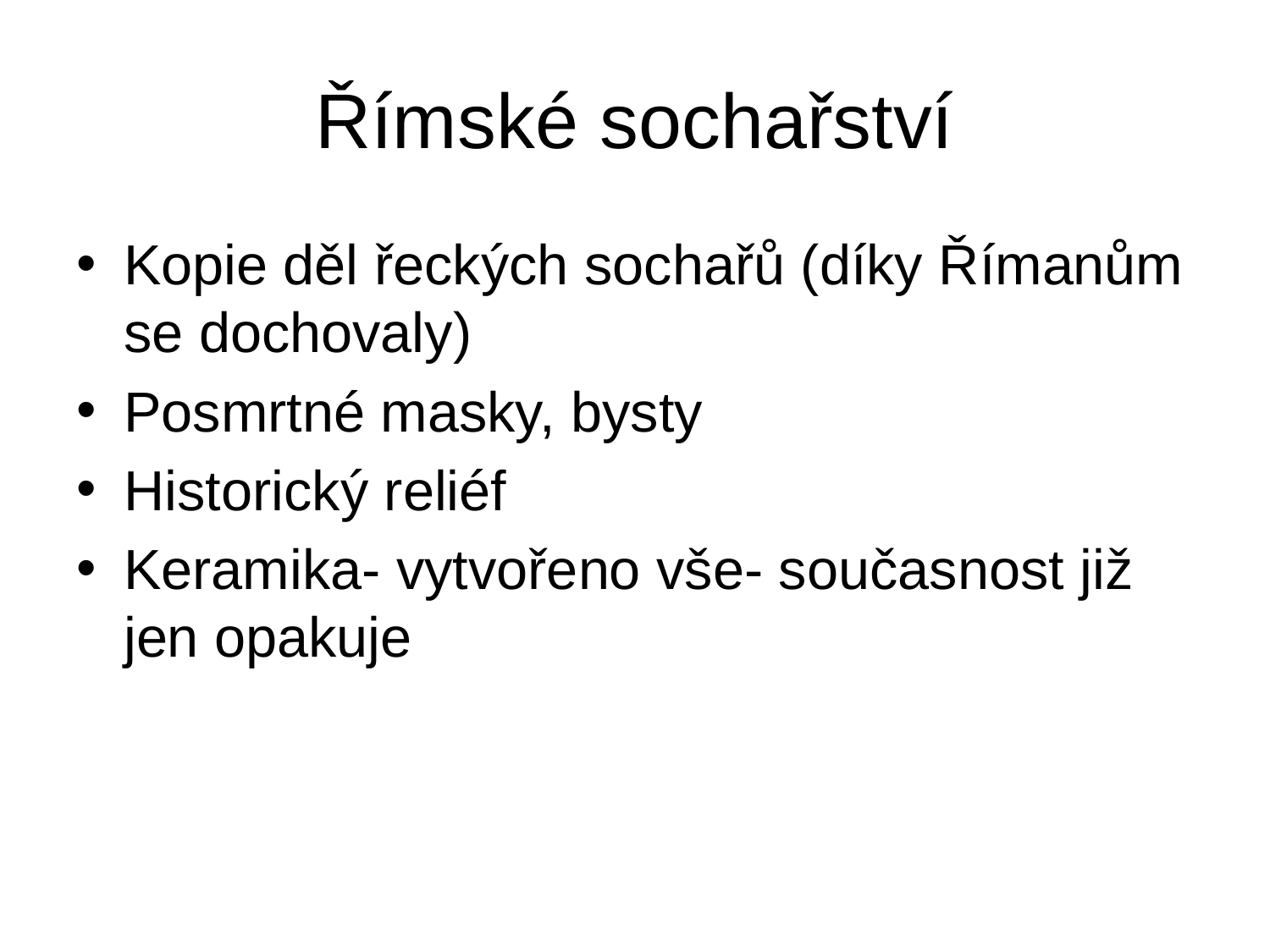

# Římské sochařství
Kopie děl řeckých sochařů (díky Římanům se dochovaly)
Posmrtné masky, bysty
Historický reliéf
Keramika- vytvořeno vše- současnost již jen opakuje